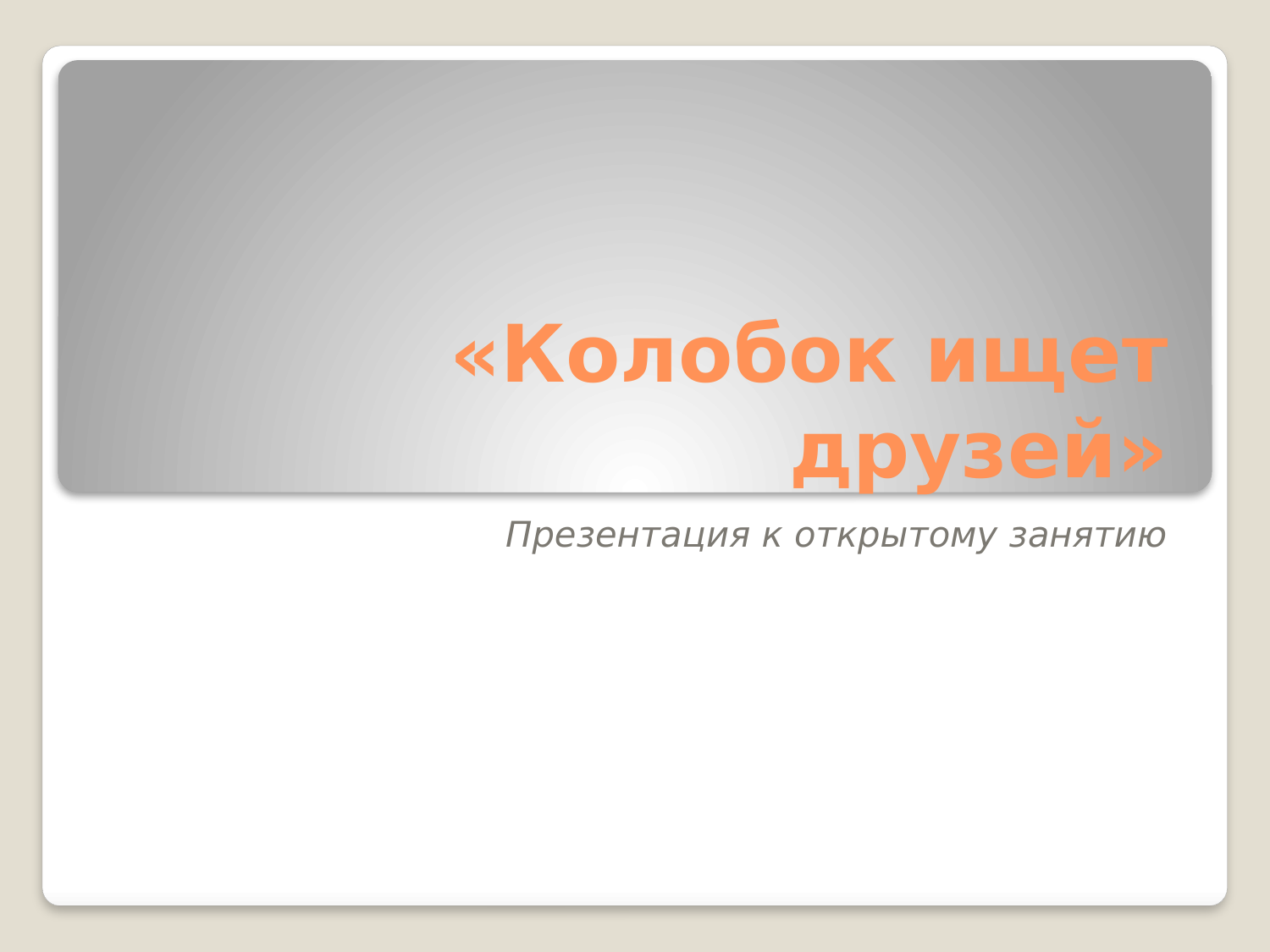

# «Колобок ищет друзей»
Презентация к открытому занятию